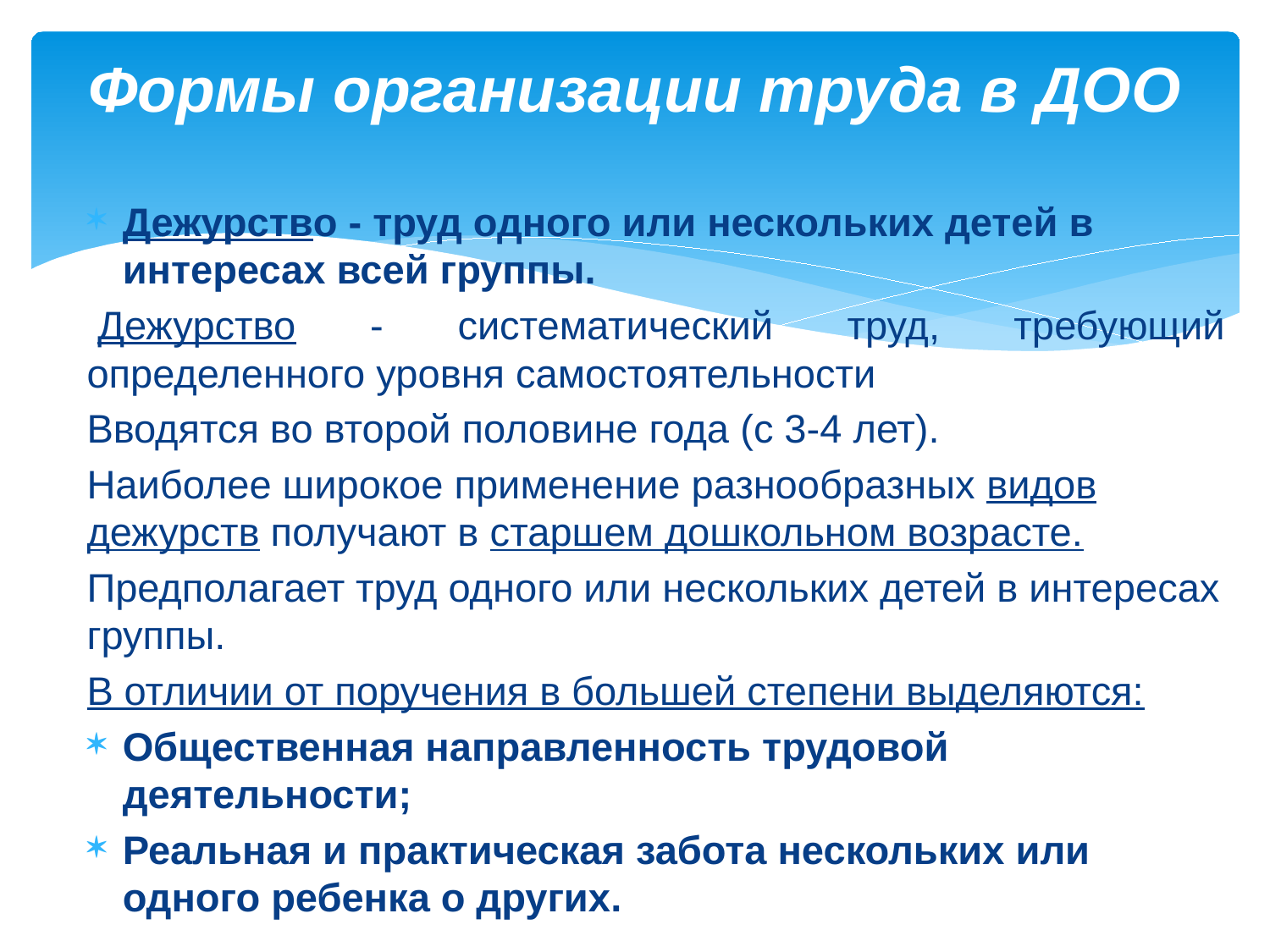

# Формы организации труда в ДОО
Дежурство - труд одного или нескольких детей в интересах всей группы.
 Дежурство - систематический труд, требующий определенного уровня самостоятельности
Вводятся во второй половине года (с 3-4 лет).
Наиболее широкое применение разнообразных видов дежурств получают в старшем дошкольном возрасте.
Предполагает труд одного или нескольких детей в интересах группы.
В отличии от поручения в большей степени выделяются:
Общественная направленность трудовой деятельности;
Реальная и практическая забота нескольких или одного ребенка о других.